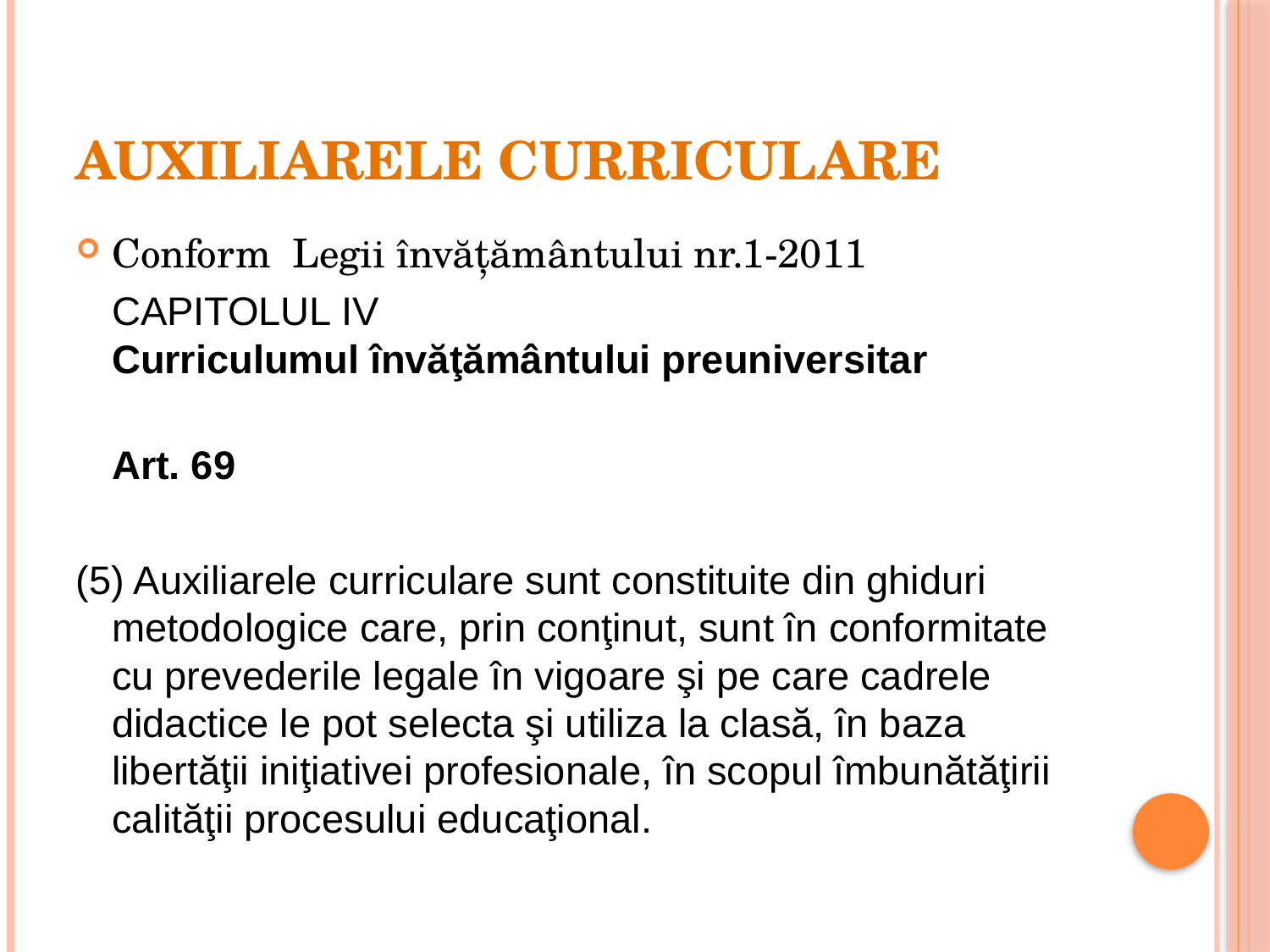

# Auxiliarele curriculare
Conform  Legii învăţământului nr.1-2011
	CAPITOLUL IV
Curriculumul învăţământului preuniversitar
	Art. 69

(5) Auxiliarele curriculare sunt constituite din ghiduri metodologice care, prin conţinut, sunt în conformitate cu prevederile legale în vigoare şi pe care cadrele didactice le pot selecta şi utiliza la clasă, în baza libertăţii iniţiativei profesionale, în scopul îmbunătăţirii calităţii procesului educaţional.